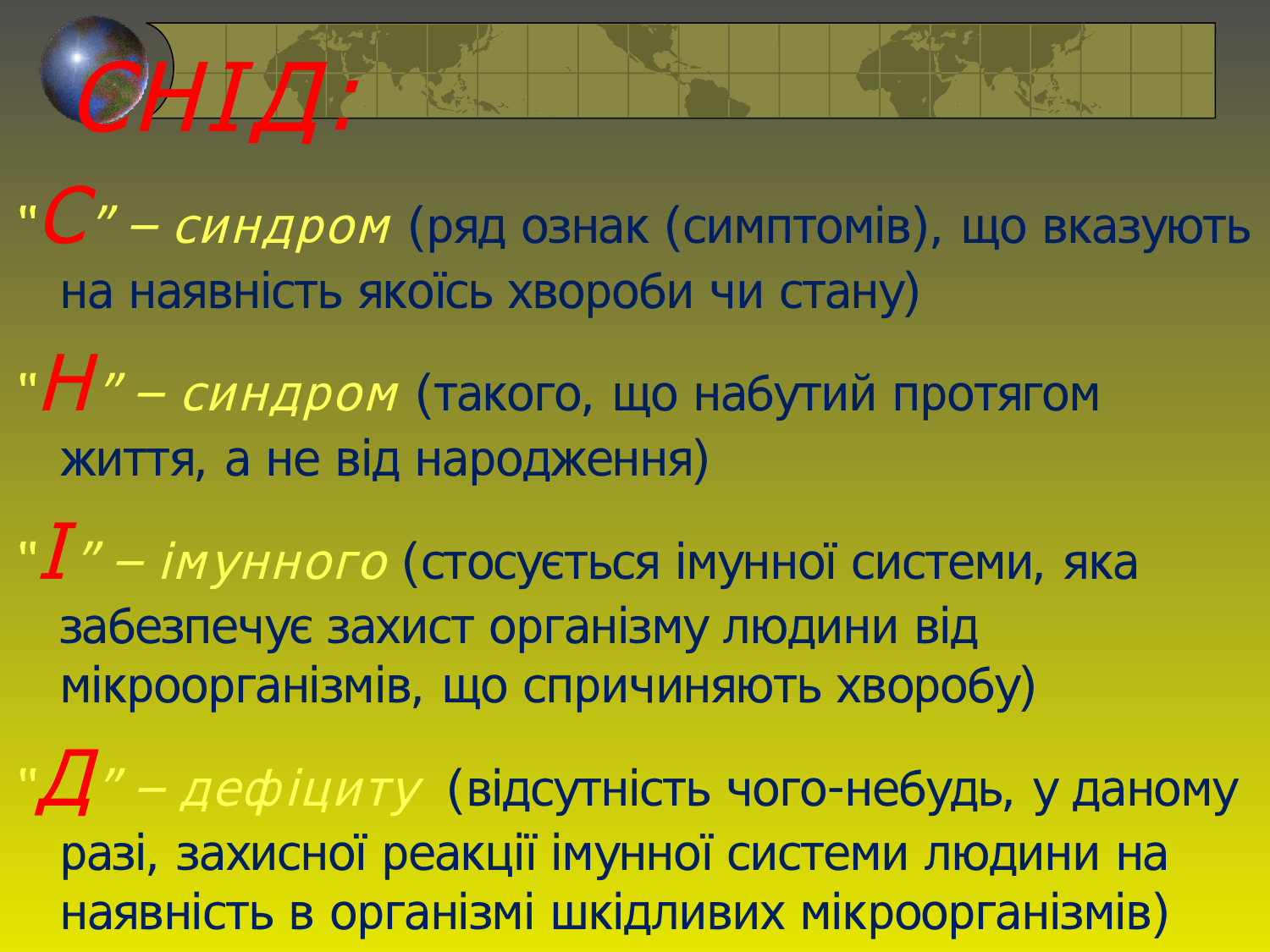

# СНІД:
“С” – синдром (ряд ознак (симптомів), що вказують на наявність якоїсь хвороби чи стану)
“Н” – синдром (такого, що набутий протягом життя, а не від народження)
“І” – імунного (стосується імунної системи, яка забезпечує захист організму людини від мікроорганізмів, що спричиняють хворобу)
“Д” – дефіциту  (відсутність чого-небудь, у даному разі, захисної реакції імунної системи людини на наявність в організмі шкідливих мікроорганізмів)